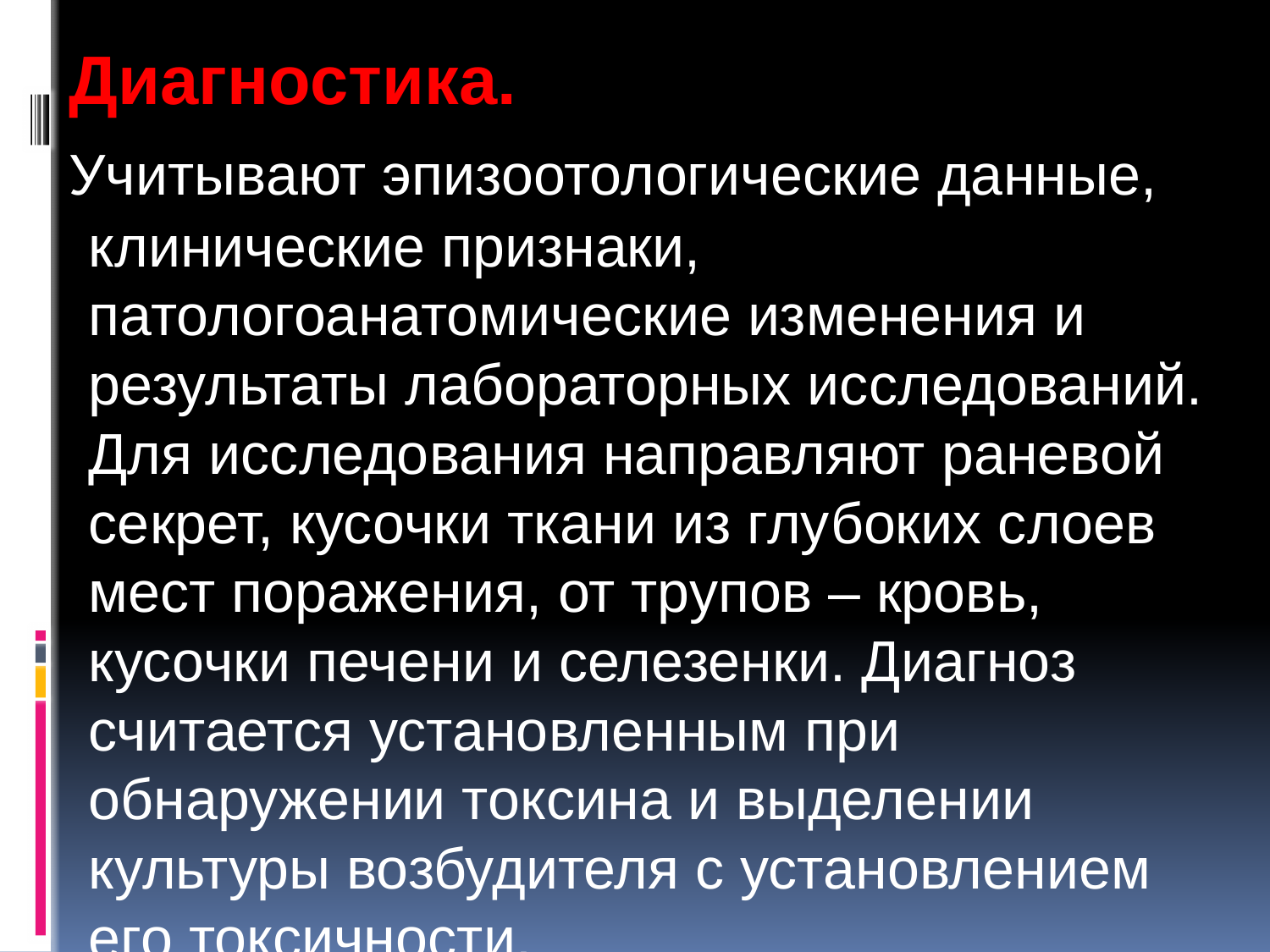

Диагностика.
 Учитывают эпизоотологические данные, клинические признаки, патологоанатомические изменения и результаты лабораторных исследований. Для исследования направляют раневой секрет, кусочки ткани из глубоких слоев мест поражения, от трупов – кровь, кусочки печени и селезенки. Диагноз считается установленным при обнаружении токсина и выделении культуры возбудителя с установлением его токсичности.

#